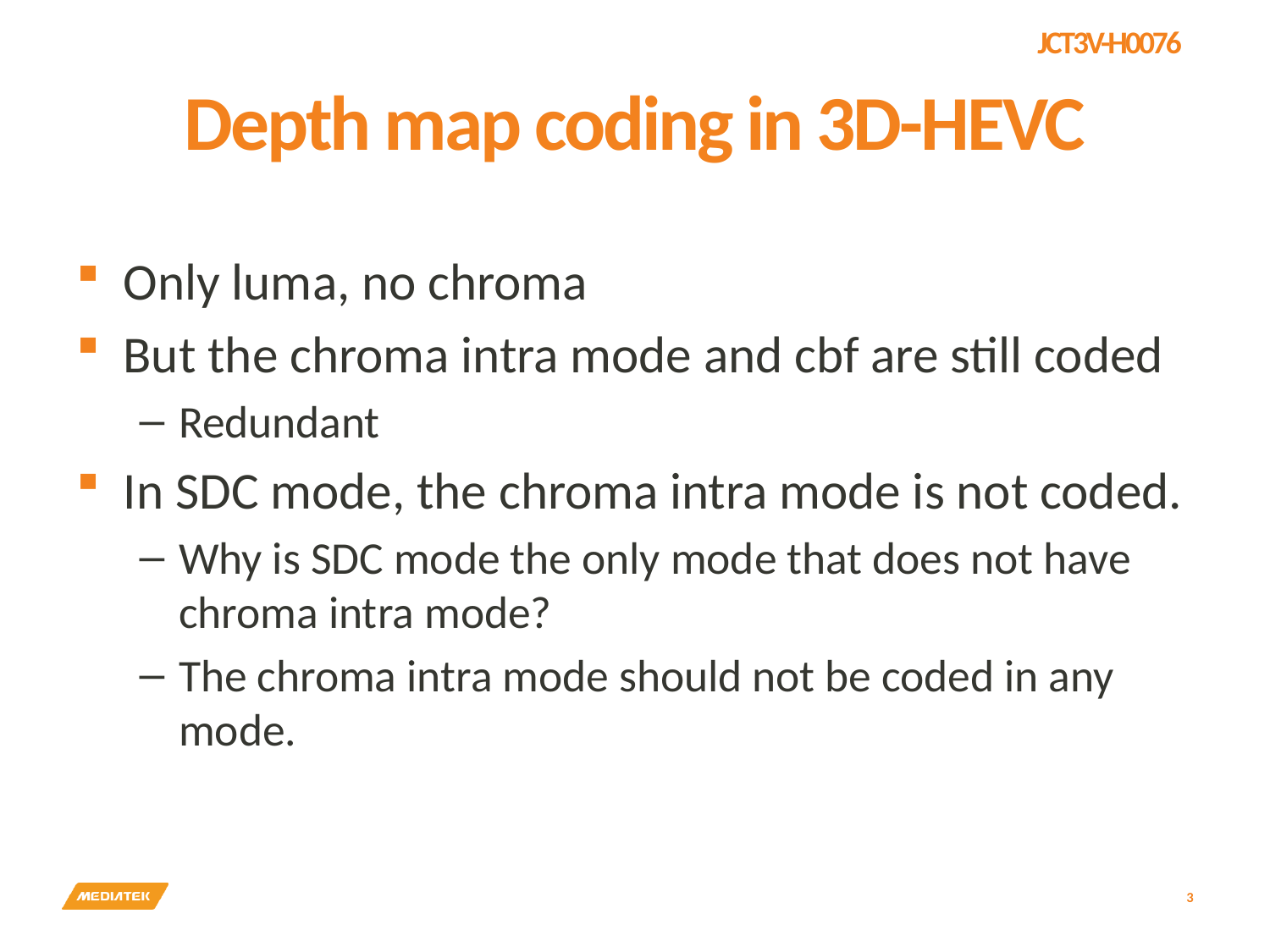

# Depth map coding in 3D-HEVC
Only luma, no chroma
But the chroma intra mode and cbf are still coded
Redundant
In SDC mode, the chroma intra mode is not coded.
Why is SDC mode the only mode that does not have chroma intra mode?
The chroma intra mode should not be coded in any mode.
3